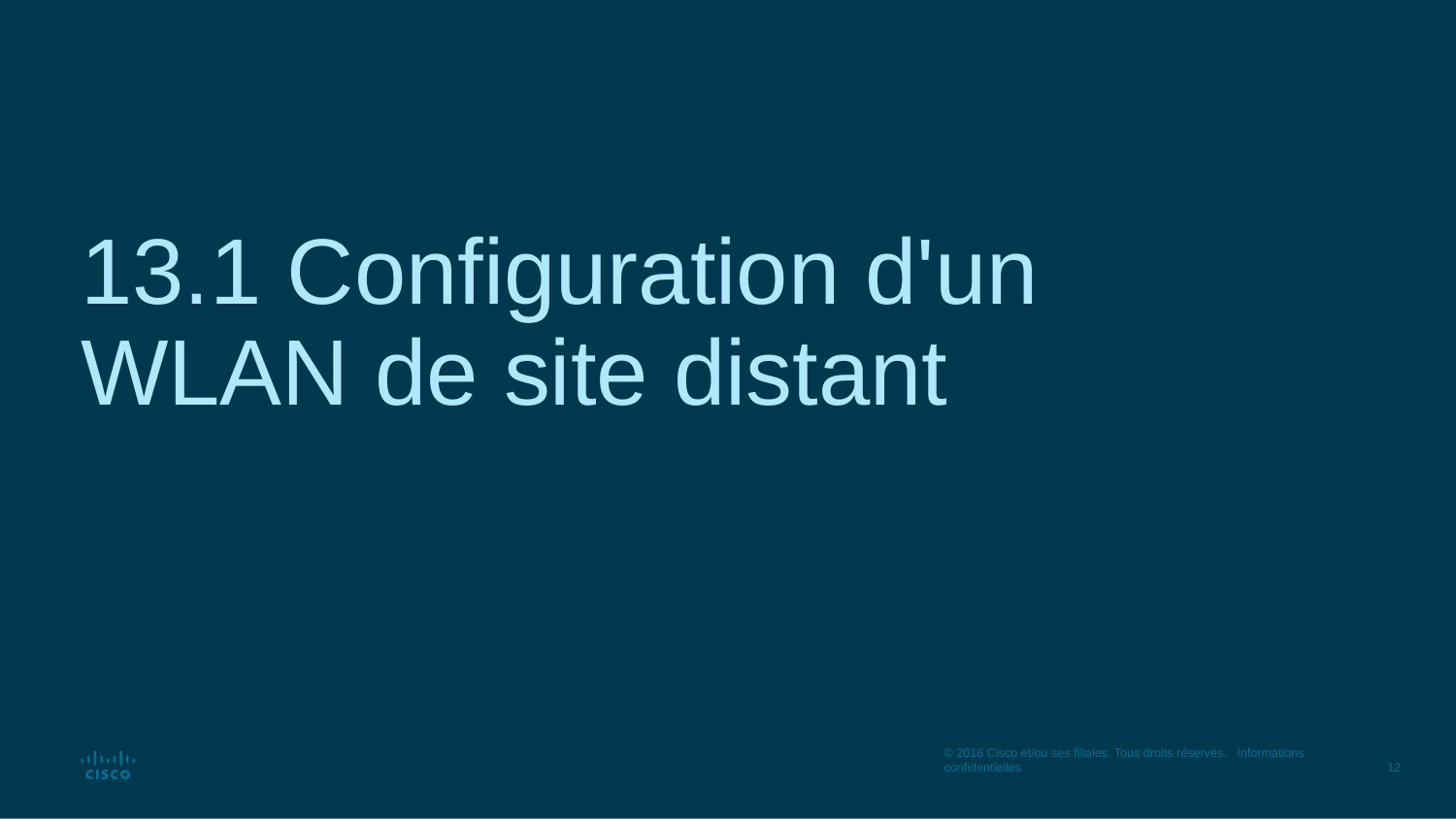

# 13.1 Configuration d'un WLAN de site distant